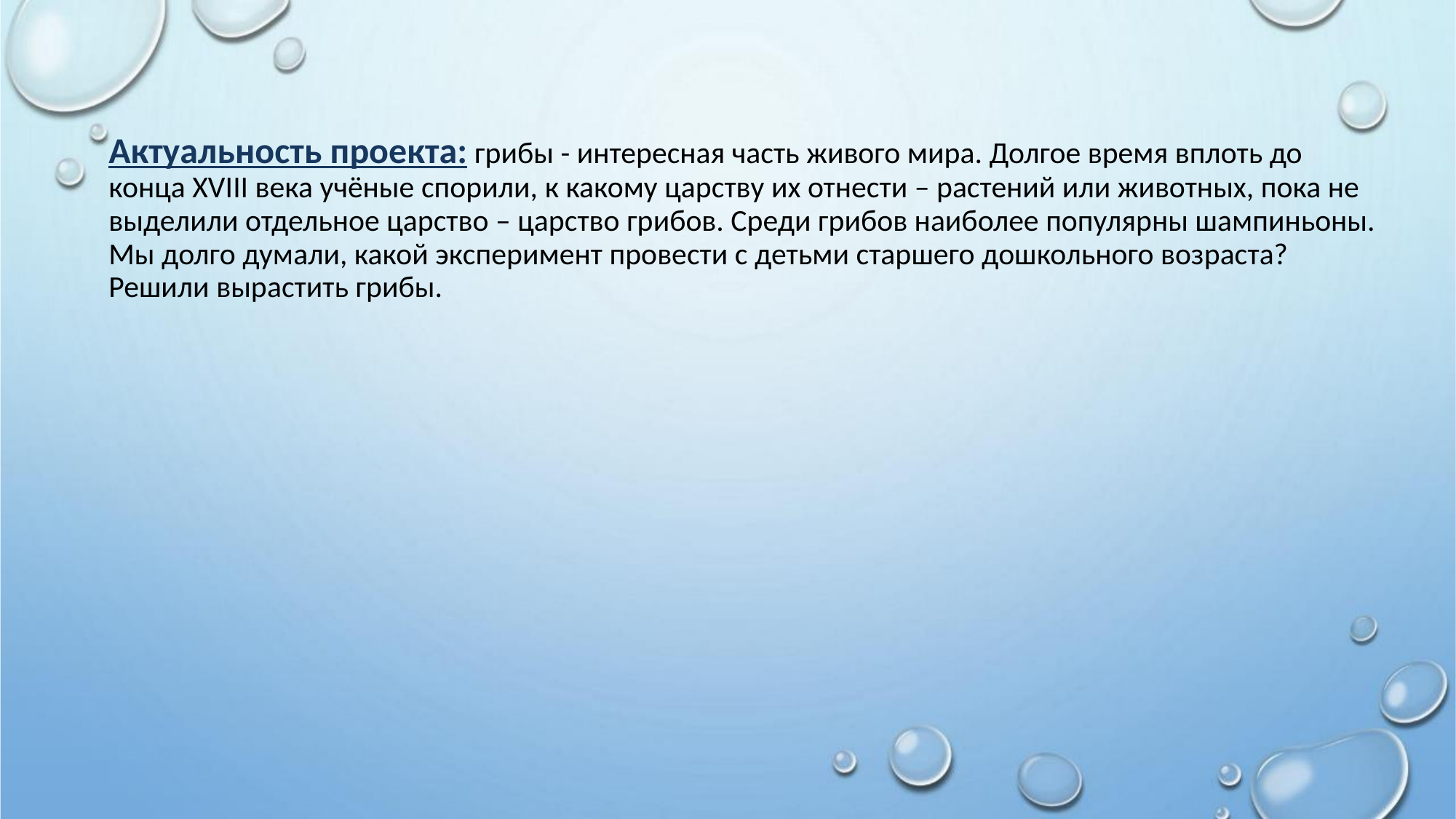

Актуальность проекта: грибы - интересная часть живого мира. Долгое время вплоть до конца XVIII века учёные спорили, к какому царству их отнести – растений или животных, пока не выделили отдельное царство – царство грибов. Среди грибов наиболее популярны шампиньоны. Мы долго думали, какой эксперимент провести с детьми старшего дошкольного возраста? Решили вырастить грибы.